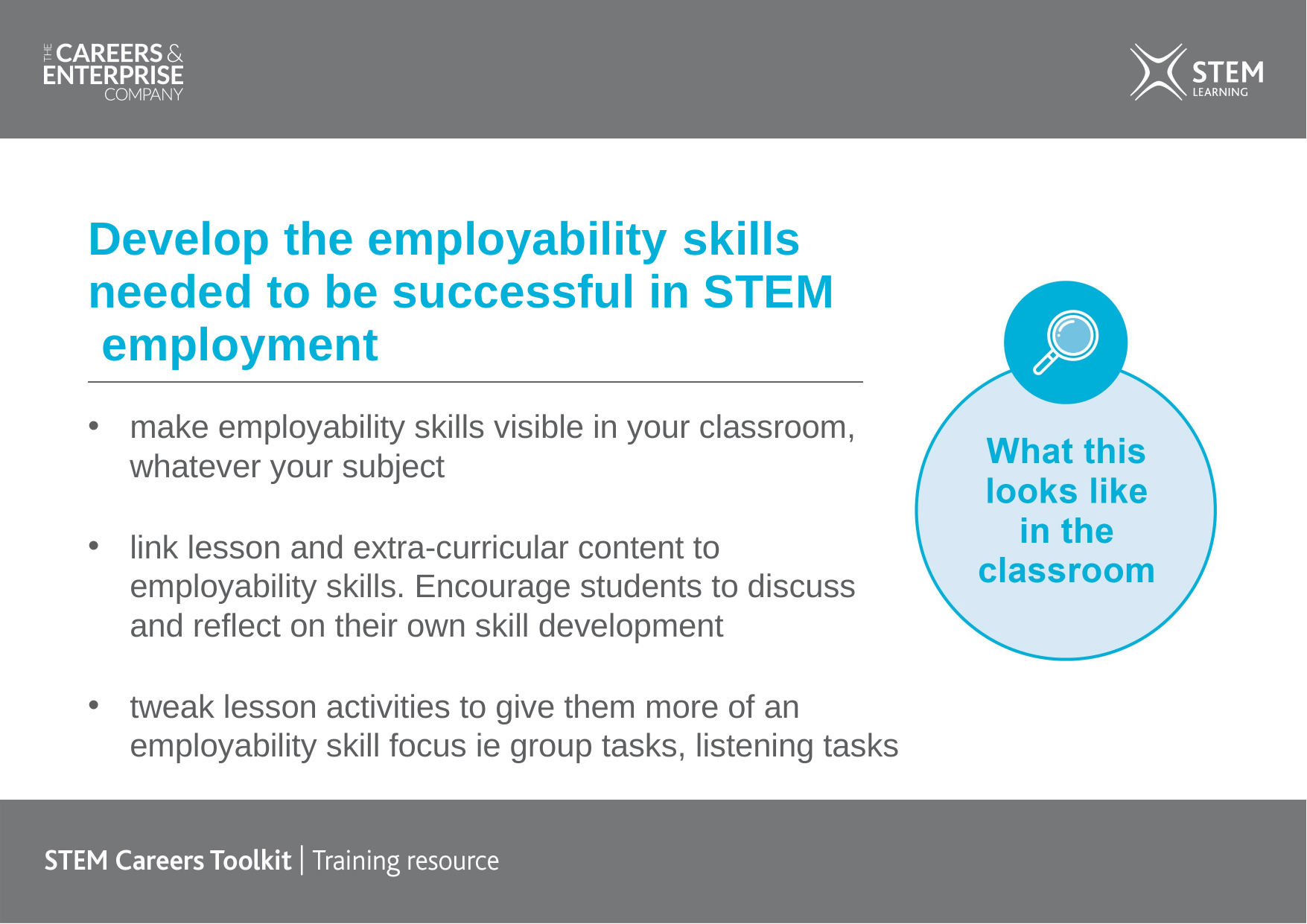

Develop the employability skills  needed to be successful in STEM  employment

make employability skills visible in your classroom, whatever your subject

link lesson and extra-curricular content to employability skills. Encourage students to discuss and reflect on their own skill development

tweak lesson activities to give them more of an employability skill focus ie group tasks, listening tasks